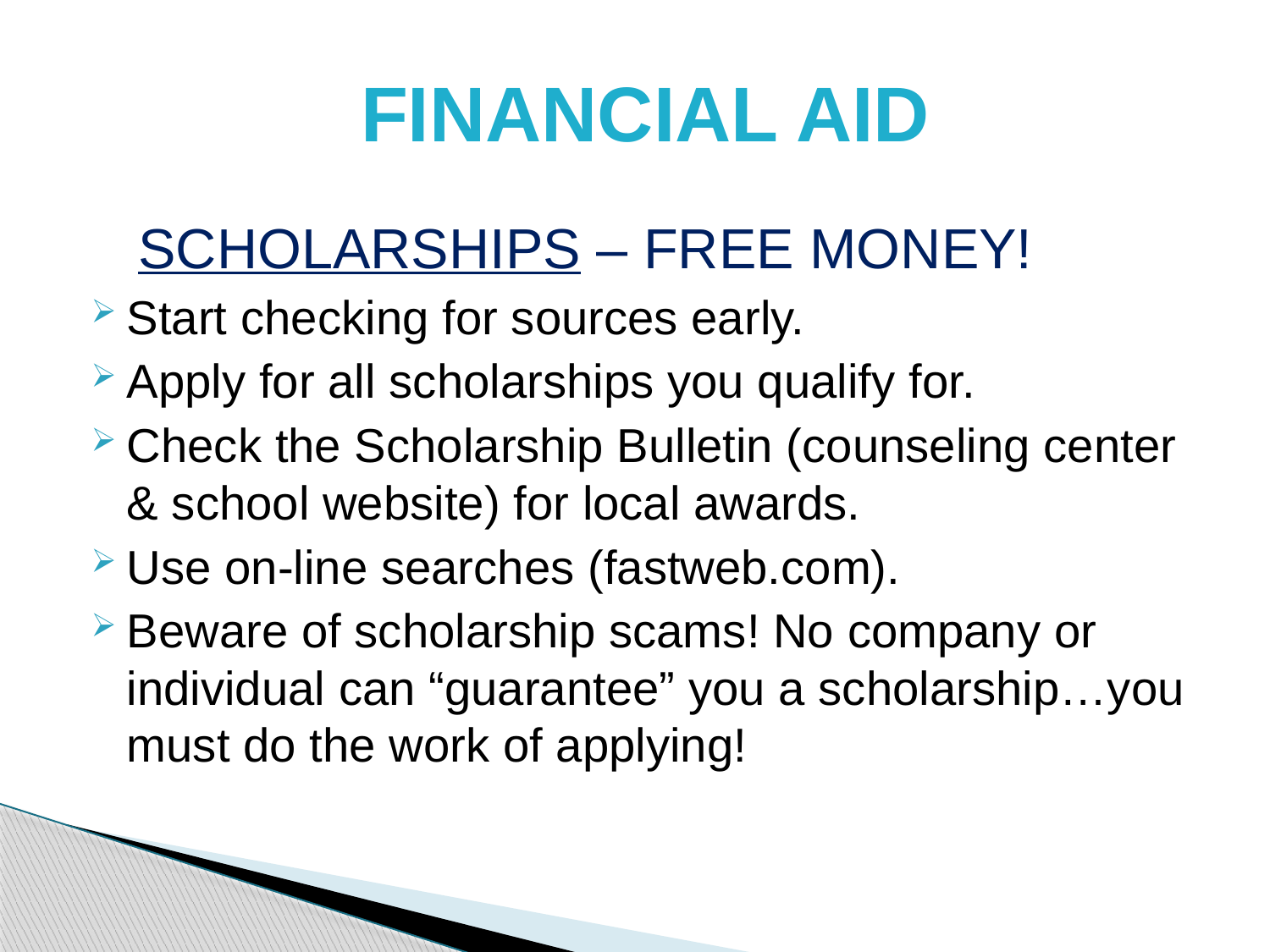

# FINANCIAL AID
   SCHOLARSHIPS – FREE MONEY!
Start checking for sources early.
Apply for all scholarships you qualify for.
Check the Scholarship Bulletin (counseling center & school website) for local awards.
Use on-line searches (fastweb.com).
Beware of scholarship scams! No company or individual can “guarantee” you a scholarship…you must do the work of applying!